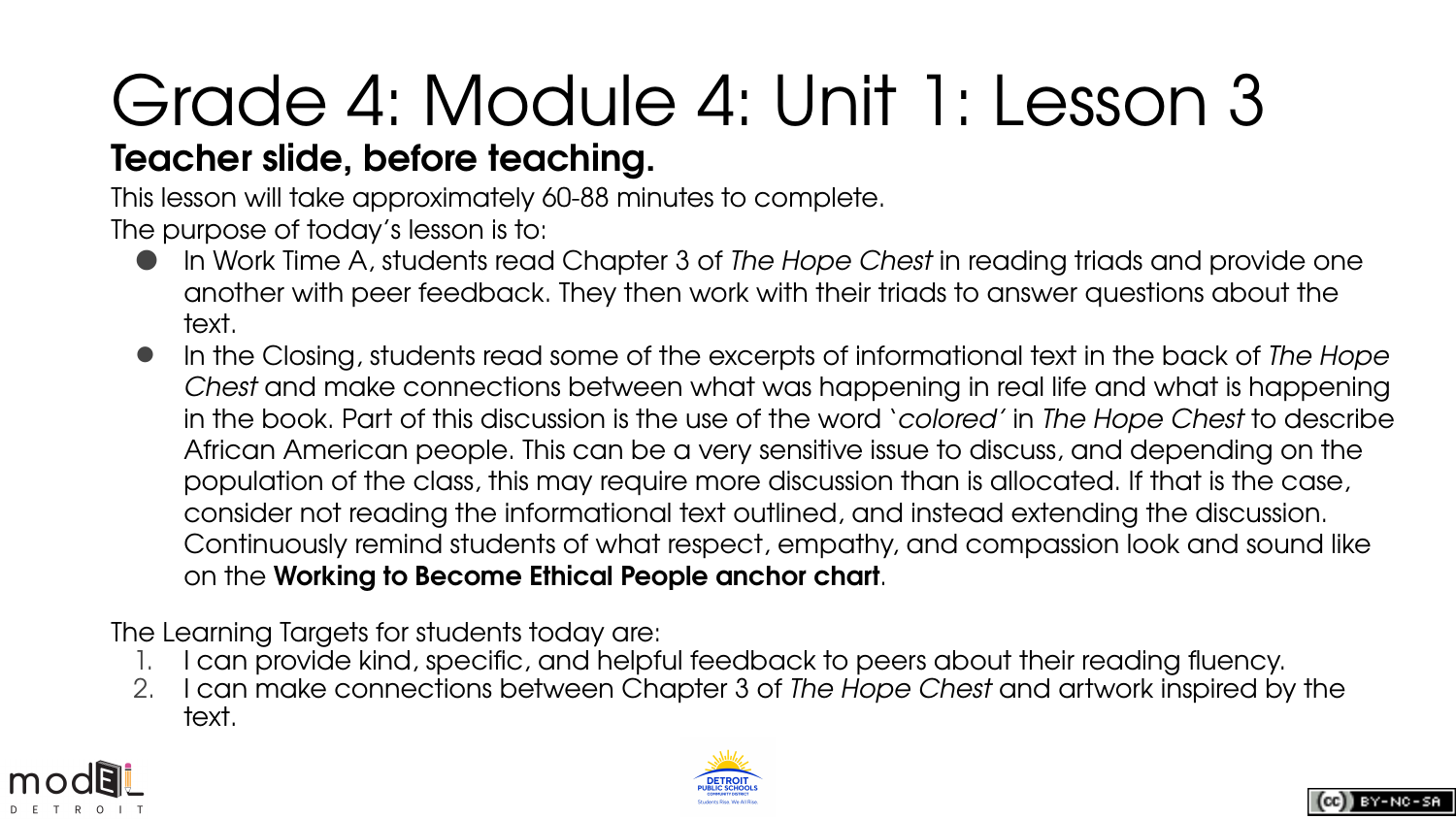

# Grade 4: Module 4: Unit 1: Lesson 3
Teacher slide, before teaching.
This lesson will take approximately 60-88 minutes to complete.
The purpose of today’s lesson is to:
In Work Time A, students read Chapter 3 of The Hope Chest in reading triads and provide one another with peer feedback. They then work with their triads to answer questions about the text.
In the Closing, students read some of the excerpts of informational text in the back of The Hope Chest and make connections between what was happening in real life and what is happening in the book. Part of this discussion is the use of the word ‘colored’ in The Hope Chest to describe African American people. This can be a very sensitive issue to discuss, and depending on the population of the class, this may require more discussion than is allocated. If that is the case, consider not reading the informational text outlined, and instead extending the discussion. Continuously remind students of what respect, empathy, and compassion look and sound like on the Working to Become Ethical People anchor chart.

The Learning Targets for students today are:
I can provide kind, specific, and helpful feedback to peers about their reading fluency.
I can make connections between Chapter 3 of The Hope Chest and artwork inspired by the text.